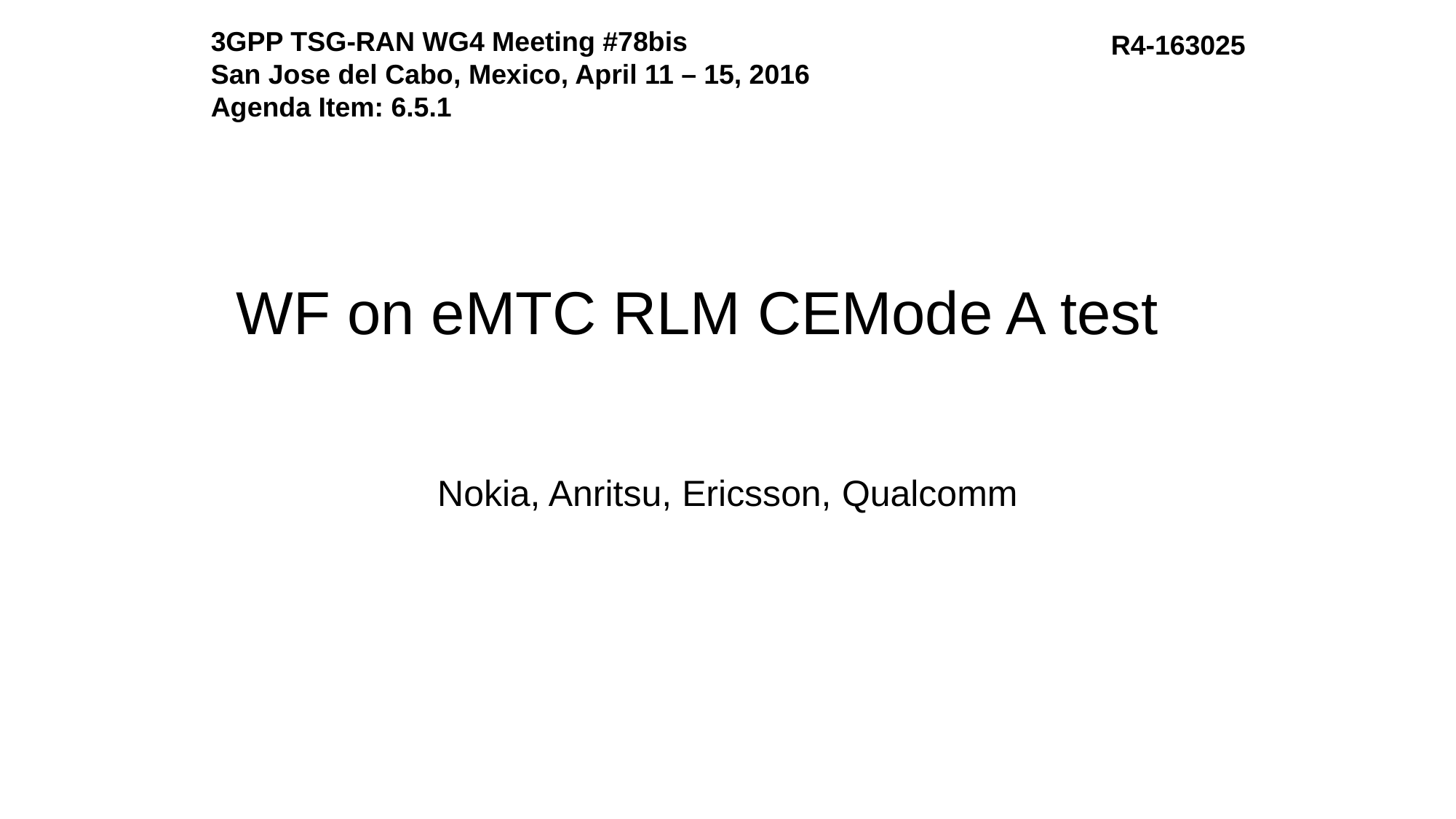

3GPP TSG-RAN WG4 Meeting #78bis
San Jose del Cabo, Mexico, April 11 – 15, 2016
Agenda Item: 6.5.1
R4-163025
# WF on eMTC RLM CEMode A test
Nokia, Anritsu, Ericsson, Qualcomm